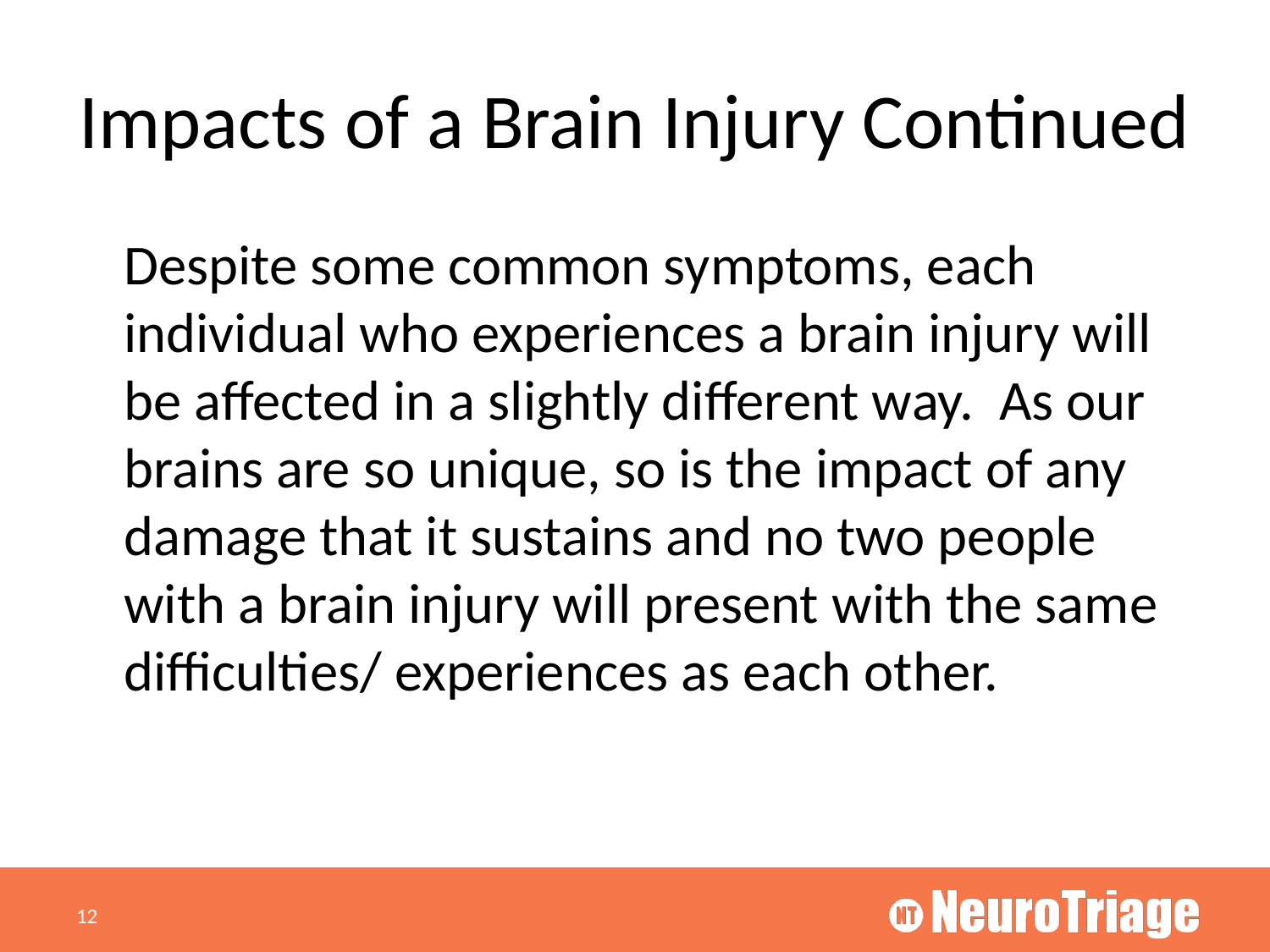

# Impacts of a Brain Injury Continued
	Despite some common symptoms, each individual who experiences a brain injury will be affected in a slightly different way.  As our brains are so unique, so is the impact of any damage that it sustains and no two people with a brain injury will present with the same difficulties/ experiences as each other.

12